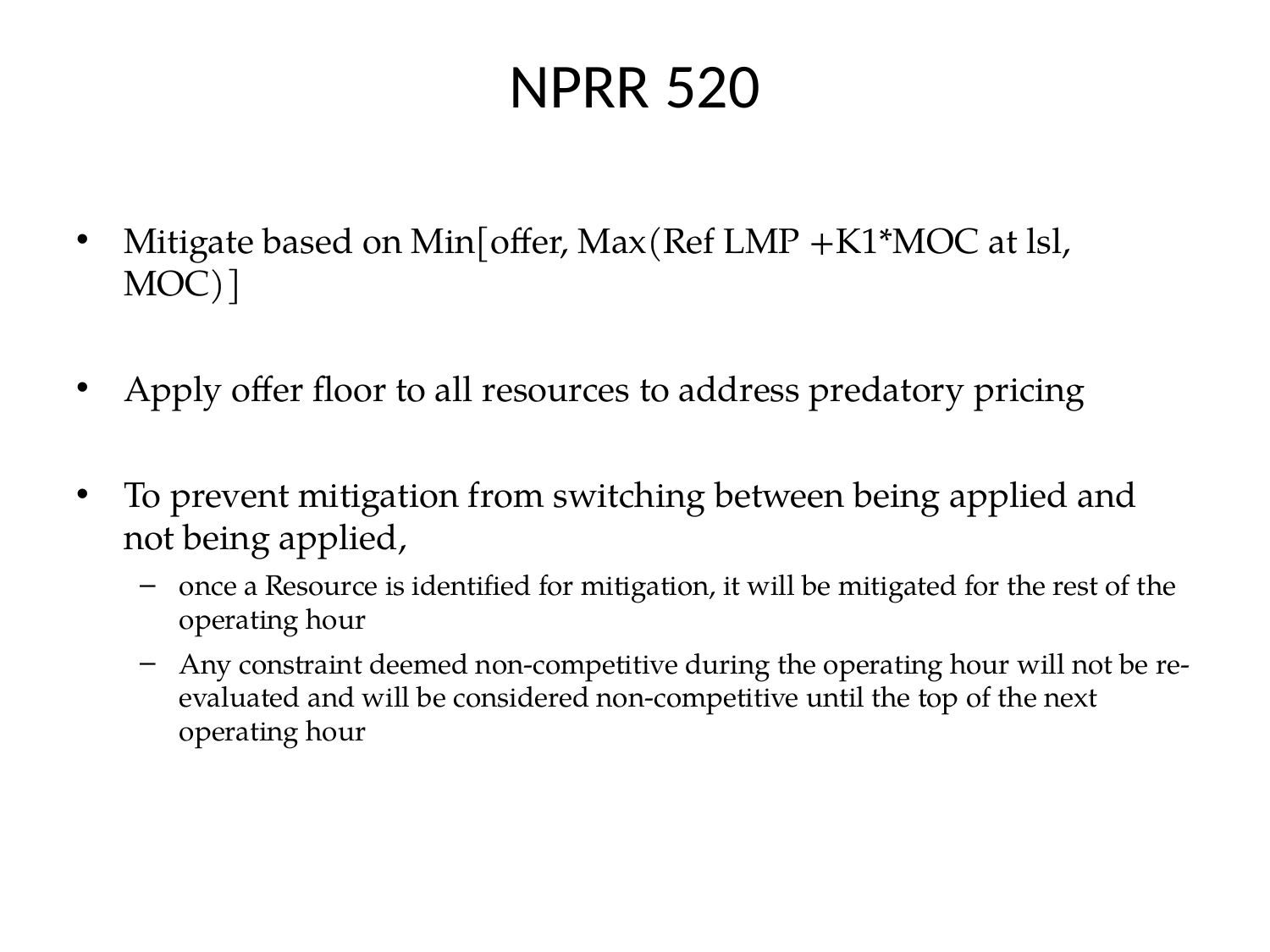

# NPRR 520

Mitigate based on Min[offer, Max(Ref LMP +K1*MOC at lsl, MOC)]

Apply offer floor to all resources to address predatory pricing

To prevent mitigation from switching between being applied and not being applied,
once a Resource is identified for mitigation, it will be mitigated for the rest of the operating hour
Any constraint deemed non-competitive during the operating hour will not be re-evaluated and will be considered non-competitive until the top of the next operating hour